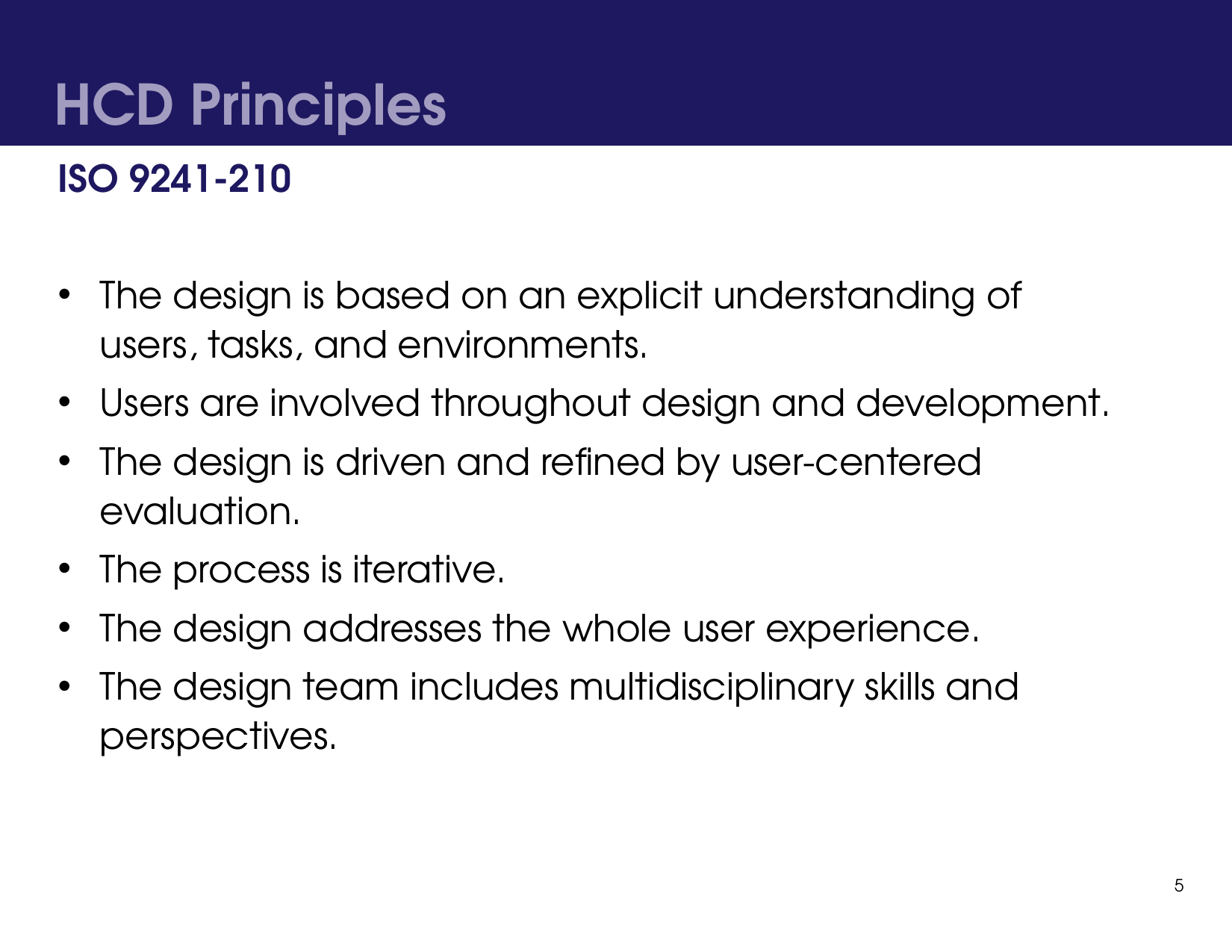

# HCD Principles
ISO 9241-210
The design is based on an explicit understanding of users, tasks, and environments.
Users are involved throughout design and development.
The design is driven and refined by user-centered evaluation.
The process is iterative.
The design addresses the whole user experience.
The design team includes multidisciplinary skills and perspectives.
5